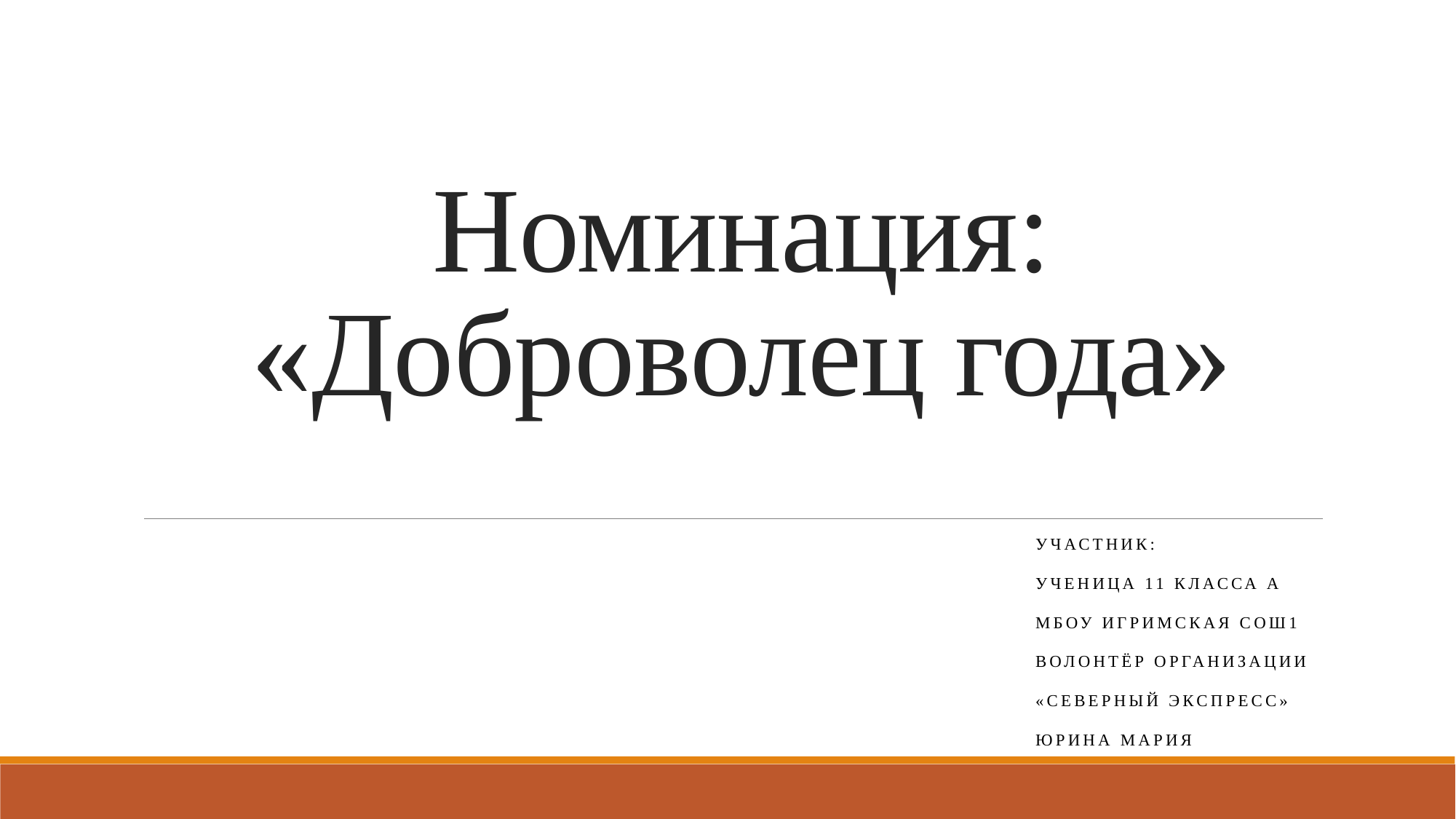

# Номинация: «Доброволец года»
Участник:
Ученица 11 класса а
МБОУ Игримская СОШ1
Волонтёр организации
«Северный экспресс»
Юрина мария